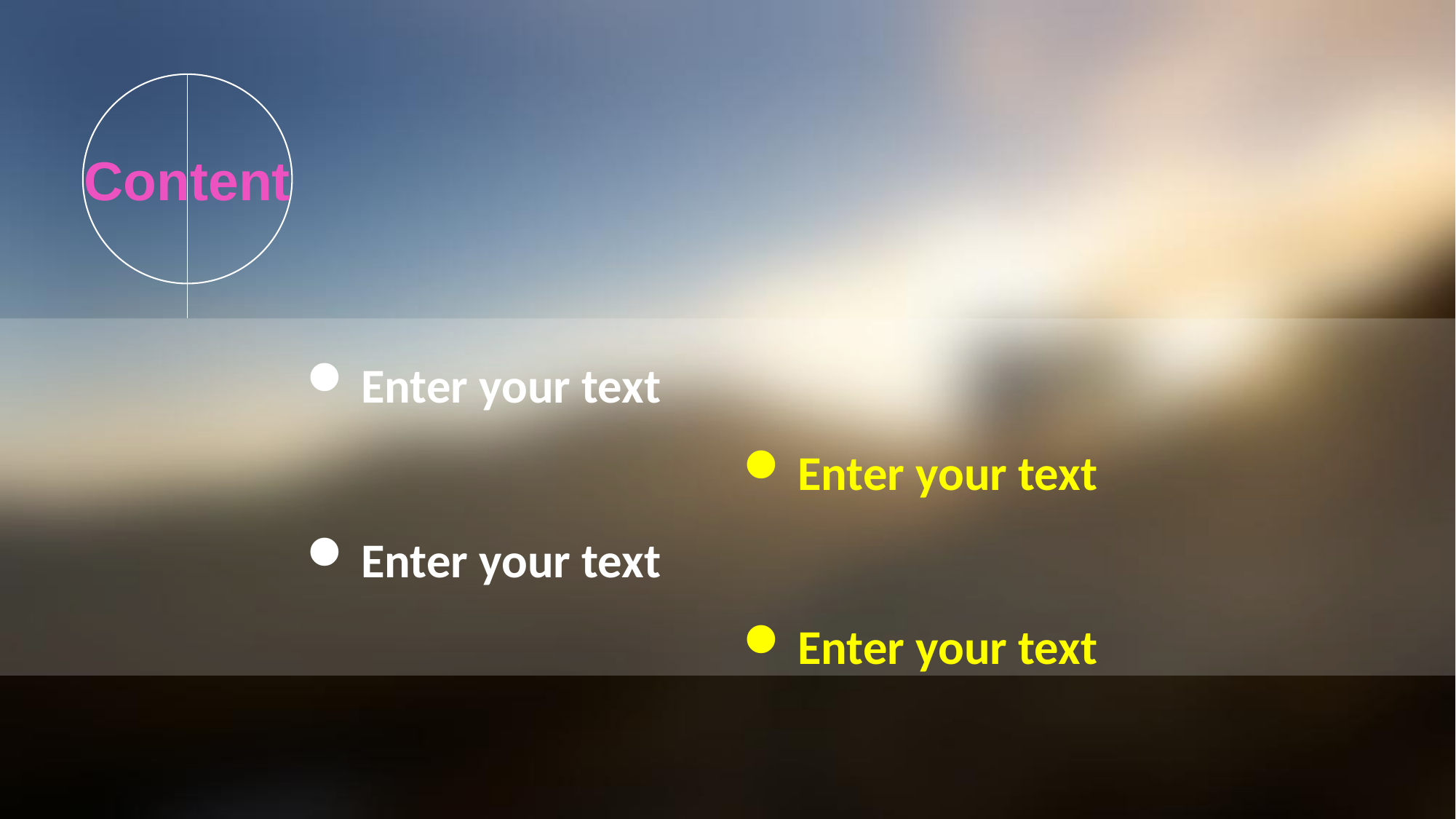

Content

Enter your text
Enter your text
Enter your text
Enter your text